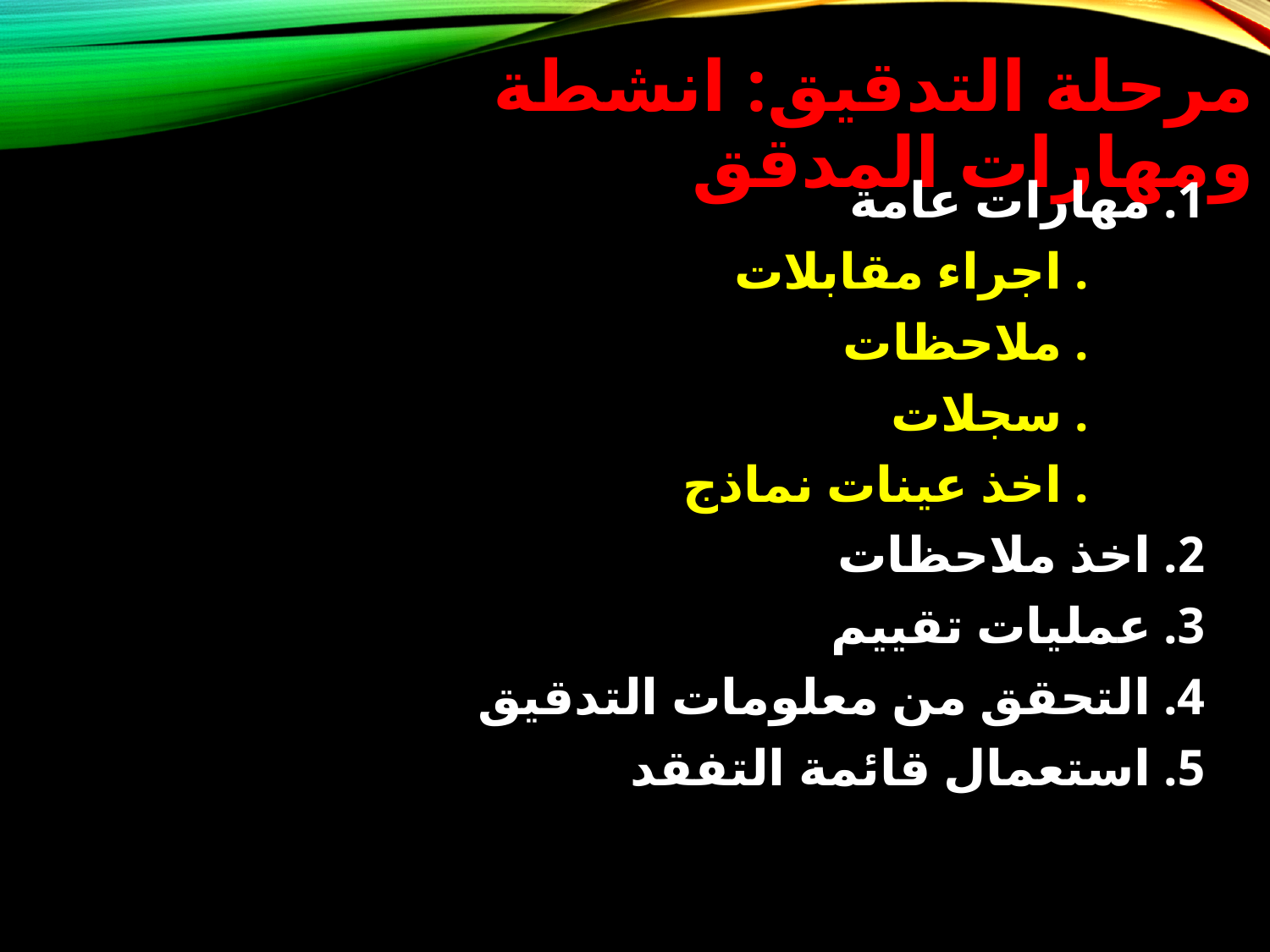

# مرحلة التدقيق: انشطة ومهارات المدقق
1. مهارات عامة
         . اجراء مقابلات
         . ملاحظات
         . سجلات
         . اخذ عينات نماذج
2. اخذ ملاحظات
3. عمليات تقييم
4. التحقق من معلومات التدقيق
5. استعمال قائمة التفقد